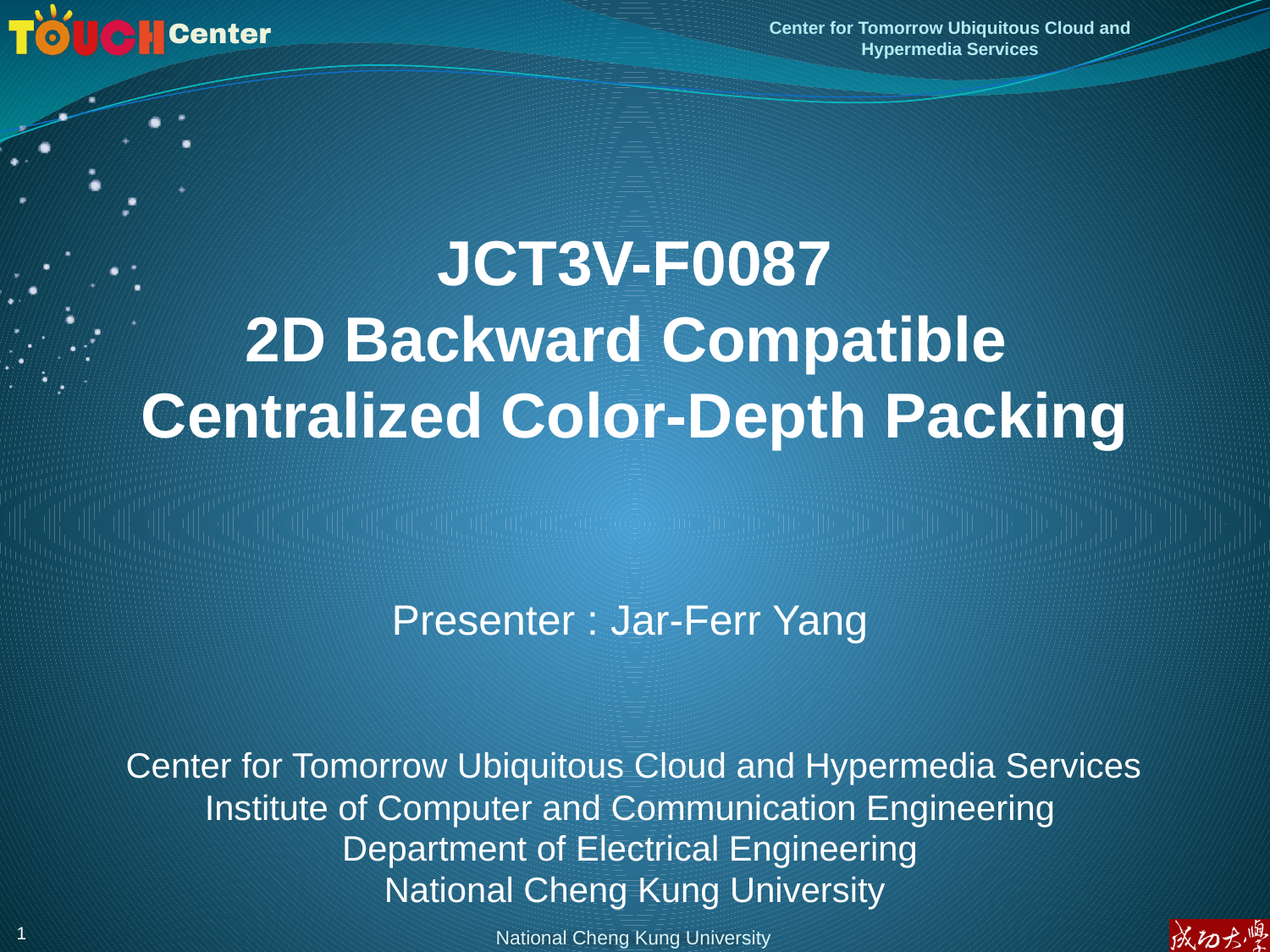

JCT3V-F0087
2D Backward Compatible
Centralized Color-Depth Packing
Presenter : Jar-Ferr Yang

 Center for Tomorrow Ubiquitous Cloud and Hypermedia Services
Institute of Computer and Communication Engineering
Department of Electrical Engineering
 National Cheng Kung University